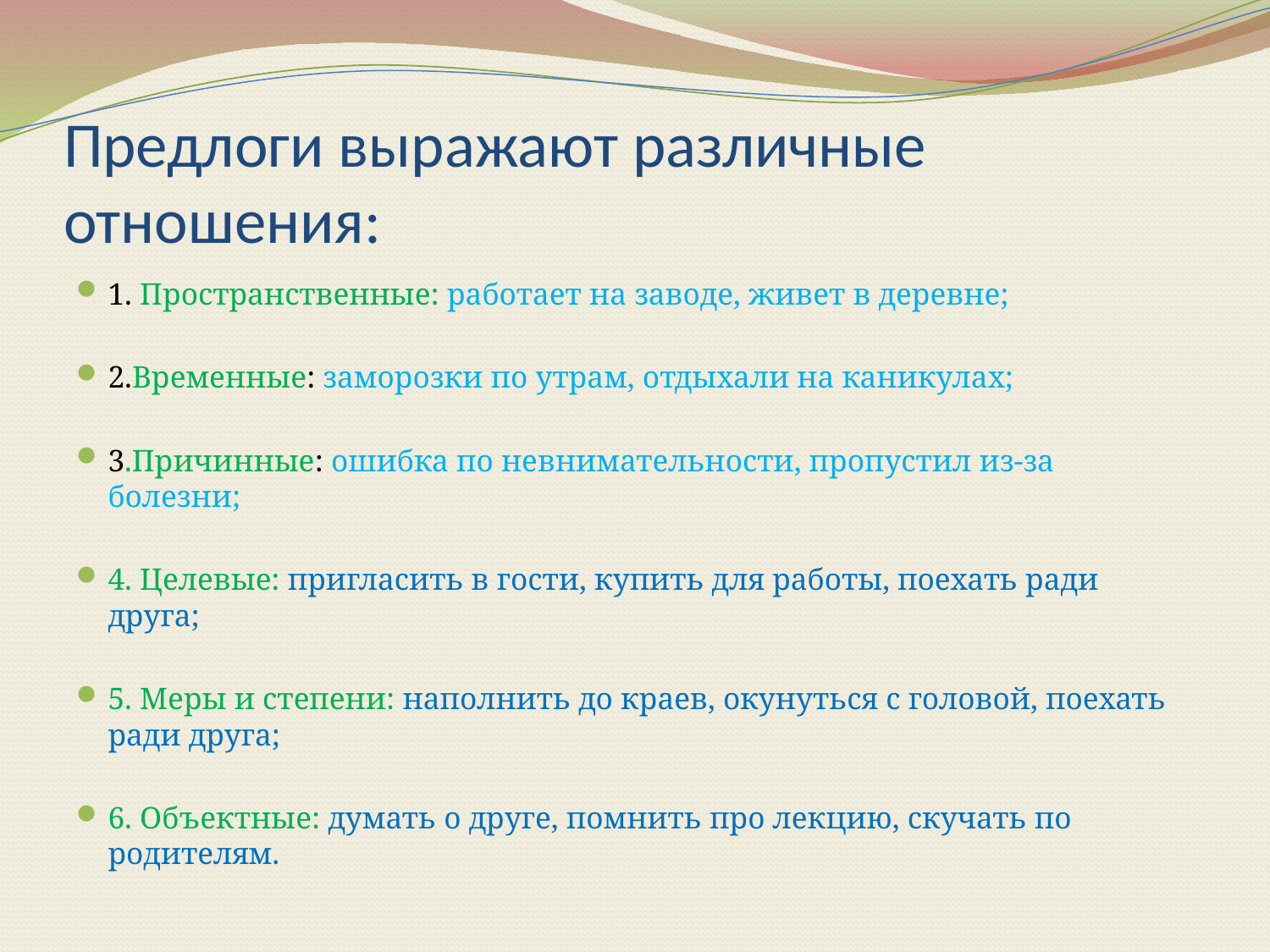

# Предлоги выражают различные отношения:
1. Пространственные: работает на заводе, живет в деревне;

2.Временные: заморозки по утрам, отдыхали на каникулах;

3.Причинные: ошибка по невнимательности, пропустил из-за болезни;

4. Целевые: пригласить в гости, купить для работы, поехать ради друга;

5. Меры и степени: наполнить до краев, окунуться с головой, поехать ради друга;

6. Объектные: думать о друге, помнить про лекцию, скучать по родителям.